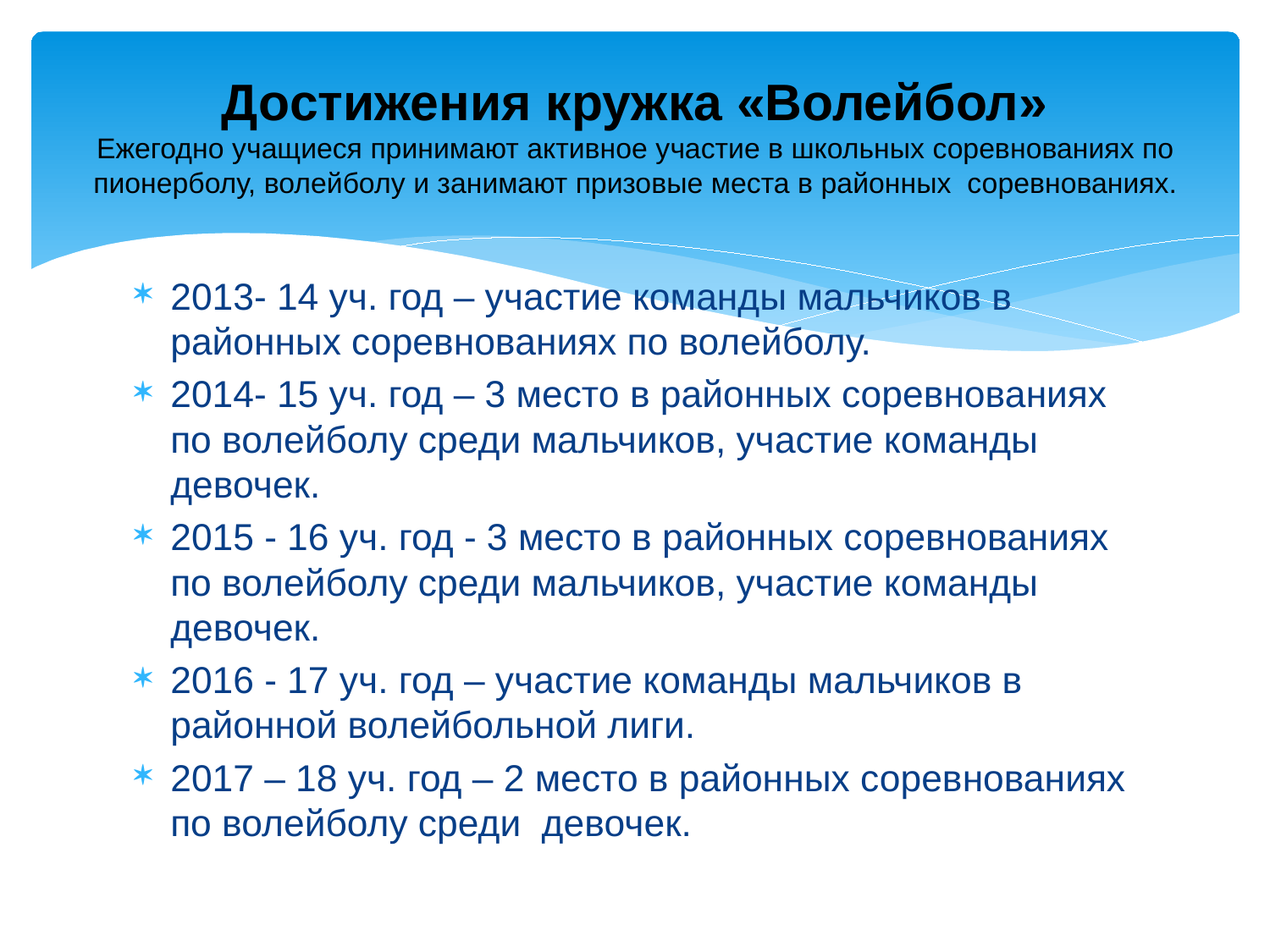

# Достижения кружка «Волейбол» Ежегодно учащиеся принимают активное участие в школьных соревнованиях по пионерболу, волейболу и занимают призовые места в районных  соревнованиях.
2013- 14 уч. год – участие команды мальчиков в районных соревнованиях по волейболу.
2014- 15 уч. год – 3 место в районных соревнованиях по волейболу среди мальчиков, участие команды девочек.
2015 - 16 уч. год - 3 место в районных соревнованиях по волейболу среди мальчиков, участие команды девочек.
2016 - 17 уч. год – участие команды мальчиков в районной волейбольной лиги.
2017 – 18 уч. год – 2 место в районных соревнованиях по волейболу среди  девочек.